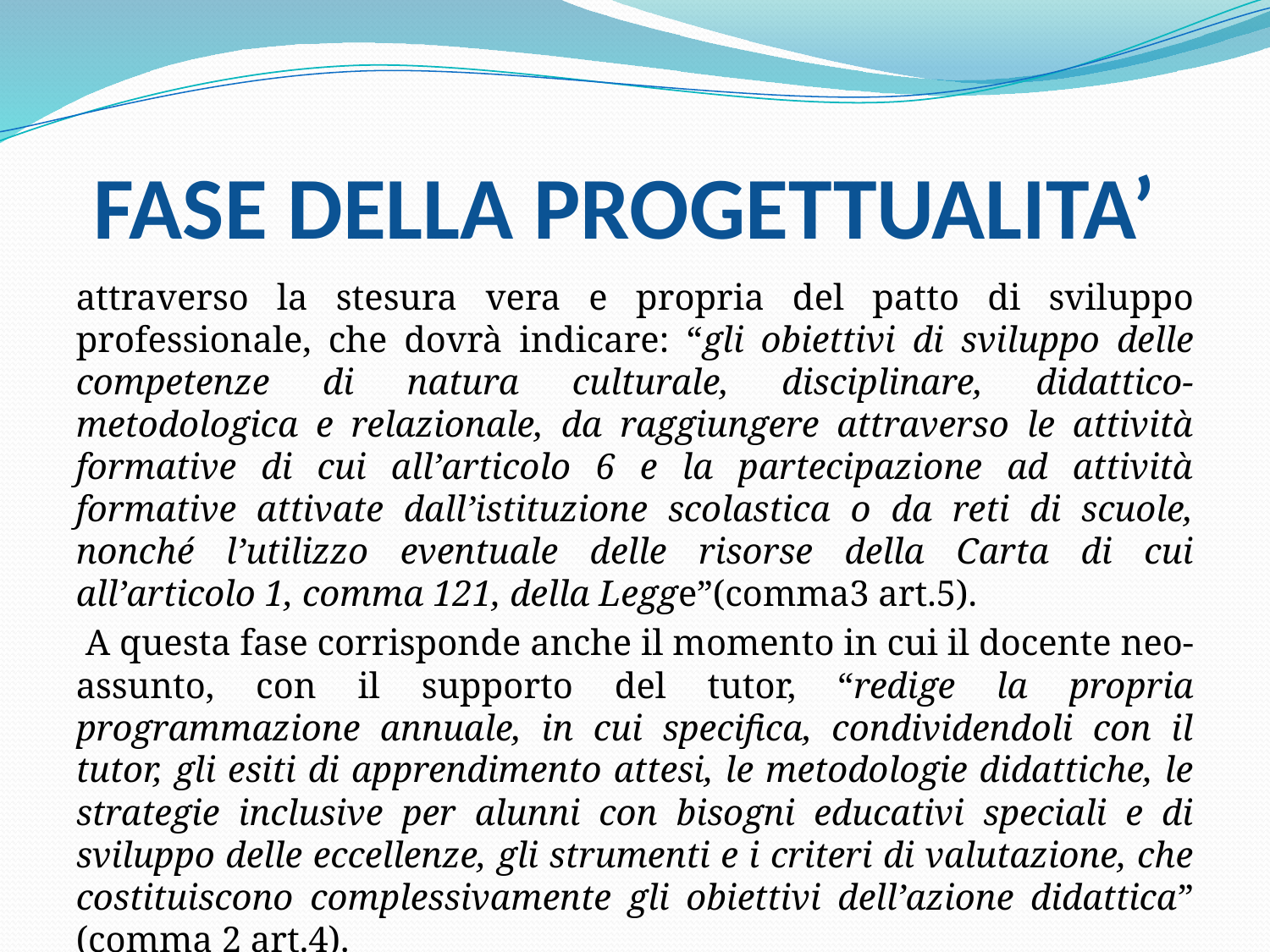

# FASE DELLA PROGETTUALITA’
attraverso la stesura vera e propria del patto di sviluppo professionale, che dovrà indicare: “gli obiettivi di sviluppo delle competenze di natura culturale, disciplinare, didattico-metodologica e relazionale, da raggiungere attraverso le attività formative di cui all’articolo 6 e la partecipazione ad attività formative attivate dall’istituzione scolastica o da reti di scuole, nonché l’utilizzo eventuale delle risorse della Carta di cui all’articolo 1, comma 121, della Legge”(comma3 art.5).
 A questa fase corrisponde anche il momento in cui il docente neo-assunto, con il supporto del tutor, “redige la propria programmazione annuale, in cui specifica, condividendoli con il tutor, gli esiti di apprendimento attesi, le metodologie didattiche, le strategie inclusive per alunni con bisogni educativi speciali e di sviluppo delle eccellenze, gli strumenti e i criteri di valutazione, che costituiscono complessivamente gli obiettivi dell’azione didattica” (comma 2 art.4).